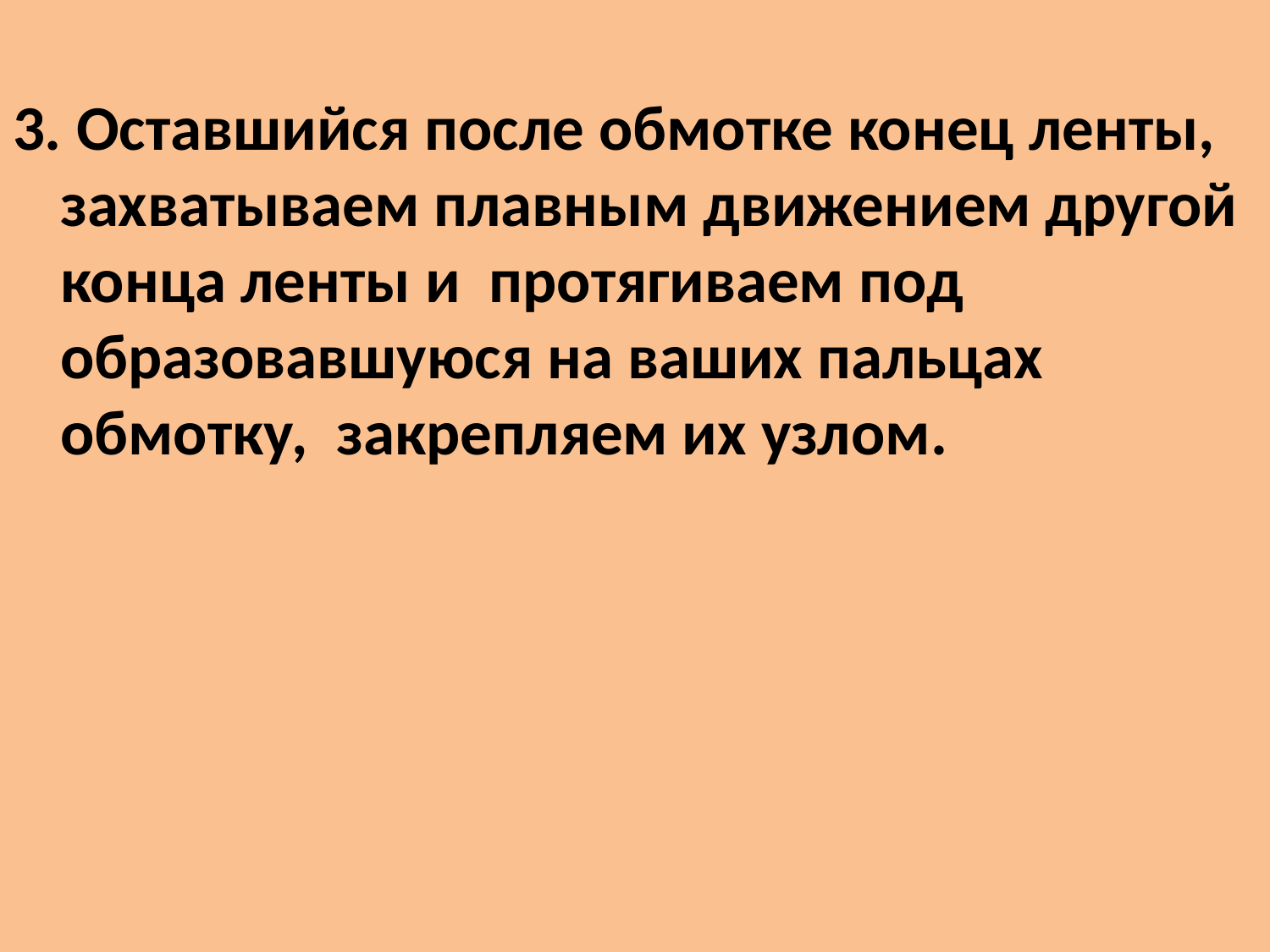

3. Оставшийся после обмотке конец ленты, захватываем плавным движением другой  конца ленты и  протягиваем под образовавшуюся на ваших пальцах обмотку,  закрепляем их узлом.